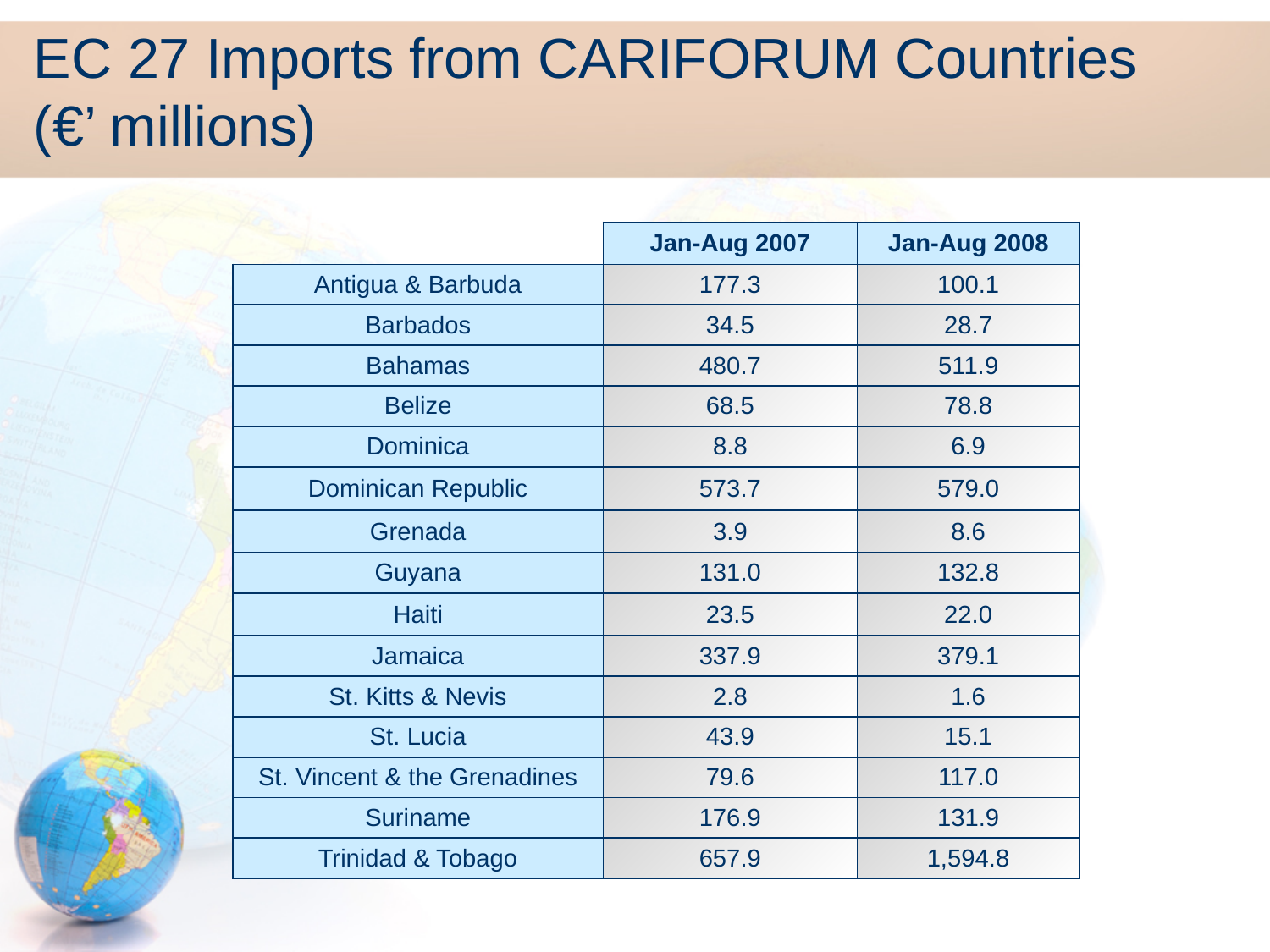

# EC 27 Imports from CARIFORUM Countries (€’ millions)
|  | Jan-Aug 2007 | Jan-Aug 2008 |
| --- | --- | --- |
| Antigua & Barbuda | 177.3 | 100.1 |
| Barbados | 34.5 | 28.7 |
| Bahamas | 480.7 | 511.9 |
| Belize | 68.5 | 78.8 |
| Dominica | 8.8 | 6.9 |
| Dominican Republic | 573.7 | 579.0 |
| Grenada | 3.9 | 8.6 |
| Guyana | 131.0 | 132.8 |
| Haiti | 23.5 | 22.0 |
| Jamaica | 337.9 | 379.1 |
| St. Kitts & Nevis | 2.8 | 1.6 |
| St. Lucia | 43.9 | 15.1 |
| St. Vincent & the Grenadines | 79.6 | 117.0 |
| Suriname | 176.9 | 131.9 |
| Trinidad & Tobago | 657.9 | 1,594.8 |